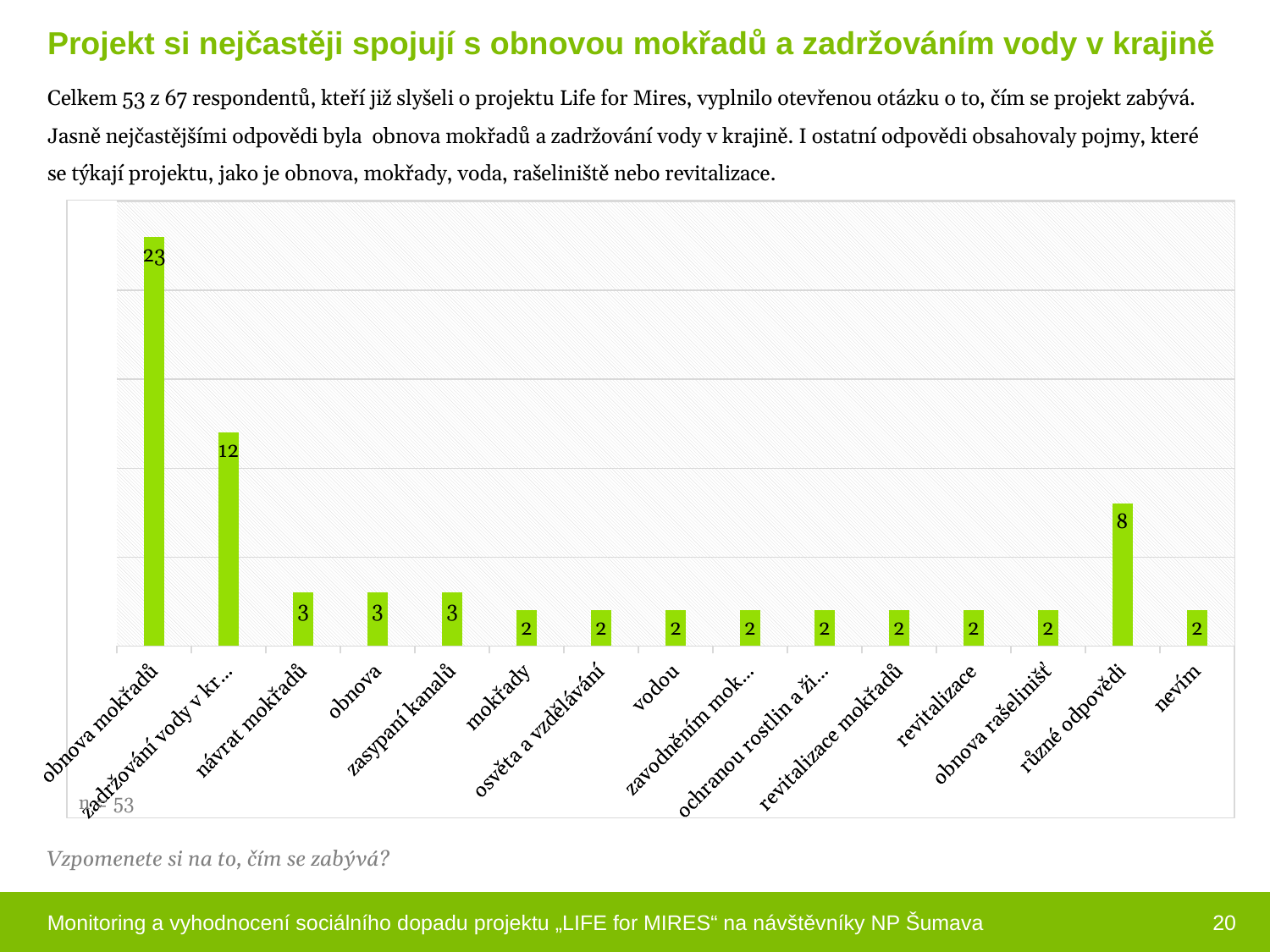

Projekt si nejčastěji spojují s obnovou mokřadů a zadržováním vody v krajině
Celkem 53 z 67 respondentů, kteří již slyšeli o projektu Life for Mires, vyplnilo otevřenou otázku o to, čím se projekt zabývá. Jasně nejčastějšími odpovědi byla  obnova mokřadů a zadržování vody v krajině. I ostatní odpovědi obsahovaly pojmy, které se týkají projektu, jako je obnova, mokřady, voda, rašeliniště nebo revitalizace.

### Chart

| Category | Řada 1 |
|---|---|
| obnova mokřadů | 23.0 |
| zadržování vody v krajině | 12.0 |
| návrat mokřadů | 3.0 |
| obnova | 3.0 |
| zasypaní kanalů | 3.0 |
| mokřady | 2.0 |
| osvěta a vzdělávání | 2.0 |
| vodou | 2.0 |
| zavodněním mokřadů | 2.0 |
| ochranou rostlin a živočíchů | 2.0 |
| revitalizace mokřadů | 2.0 |
| revitalizace | 2.0 |
| obnova rašelinišť | 2.0 |
| různé odpovědi | 8.0 |
| nevím | 2.0 |
Vzpomenete si na to, čím se zabývá?
20
Monitoring a vyhodnocení sociálního dopadu projektu „LIFE for MIRES“ na návštěvníky NP Šumava